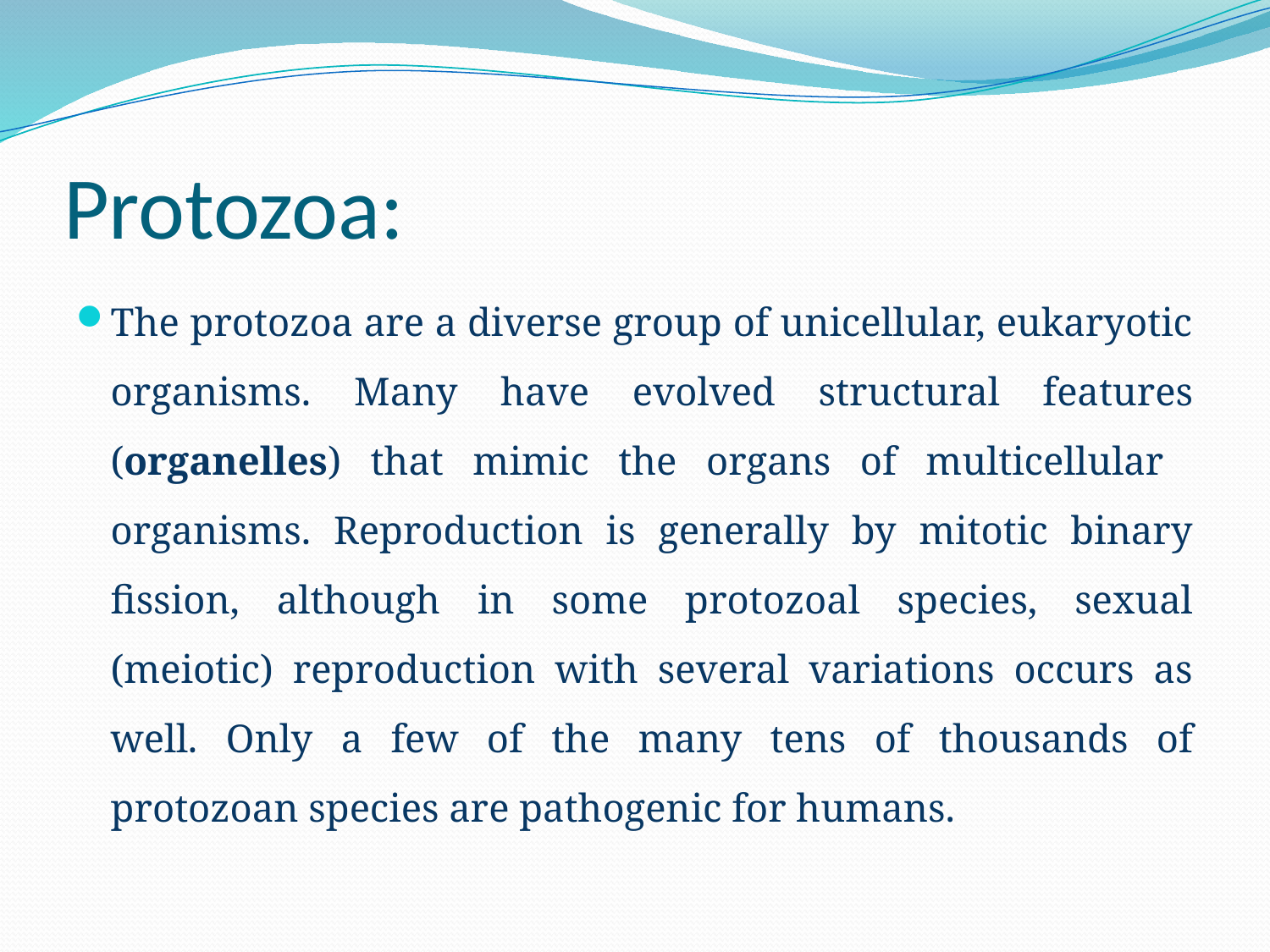

# Protozoa:
The protozoa are a diverse group of unicellular, eukaryotic organisms. Many have evolved structural features (organelles) that mimic the organs of multicellular  organisms. Reproduction is generally by mitotic binary fission, although in some protozoal species, sexual (meiotic) reproduction with several variations occurs as well. Only a few of the many tens of thousands of protozoan species are pathogenic for humans.